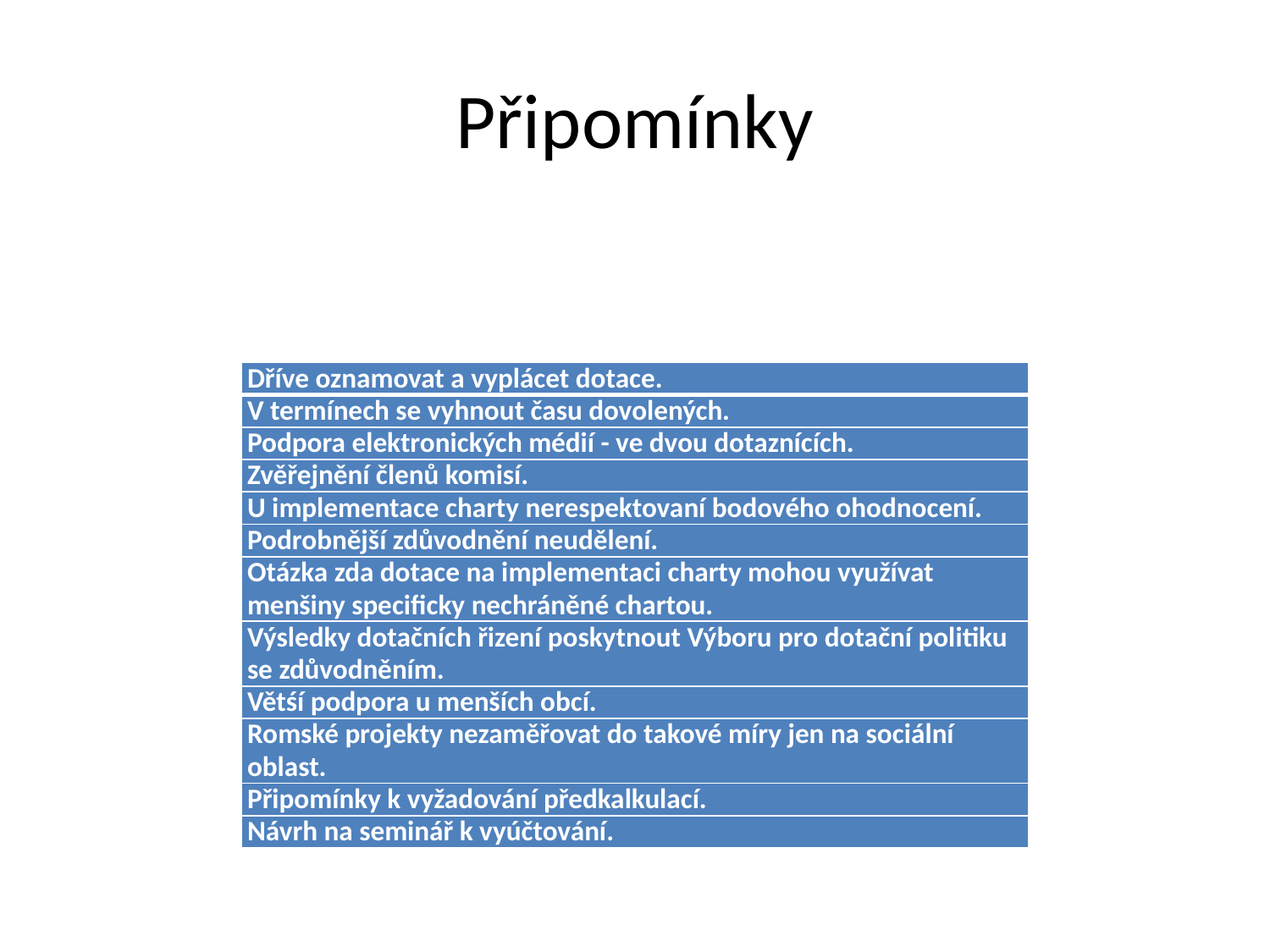

# Připomínky
| Dříve oznamovat a vyplácet dotace. |
| --- |
| V termínech se vyhnout času dovolených. |
| Podpora elektronických médií - ve dvou dotaznících. |
| Zvěřejnění členů komisí. |
| U implementace charty nerespektovaní bodového ohodnocení. |
| Podrobnější zdůvodnění neudělení. |
| Otázka zda dotace na implementaci charty mohou využívat menšiny specificky nechráněné chartou. |
| Výsledky dotačních řizení poskytnout Výboru pro dotační politiku se zdůvodněním. |
| Větśí podpora u menších obcí. |
| Romské projekty nezaměřovat do takové míry jen na sociální oblast. |
| Připomínky k vyžadování předkalkulací. |
| Návrh na seminář k vyúčtování. |